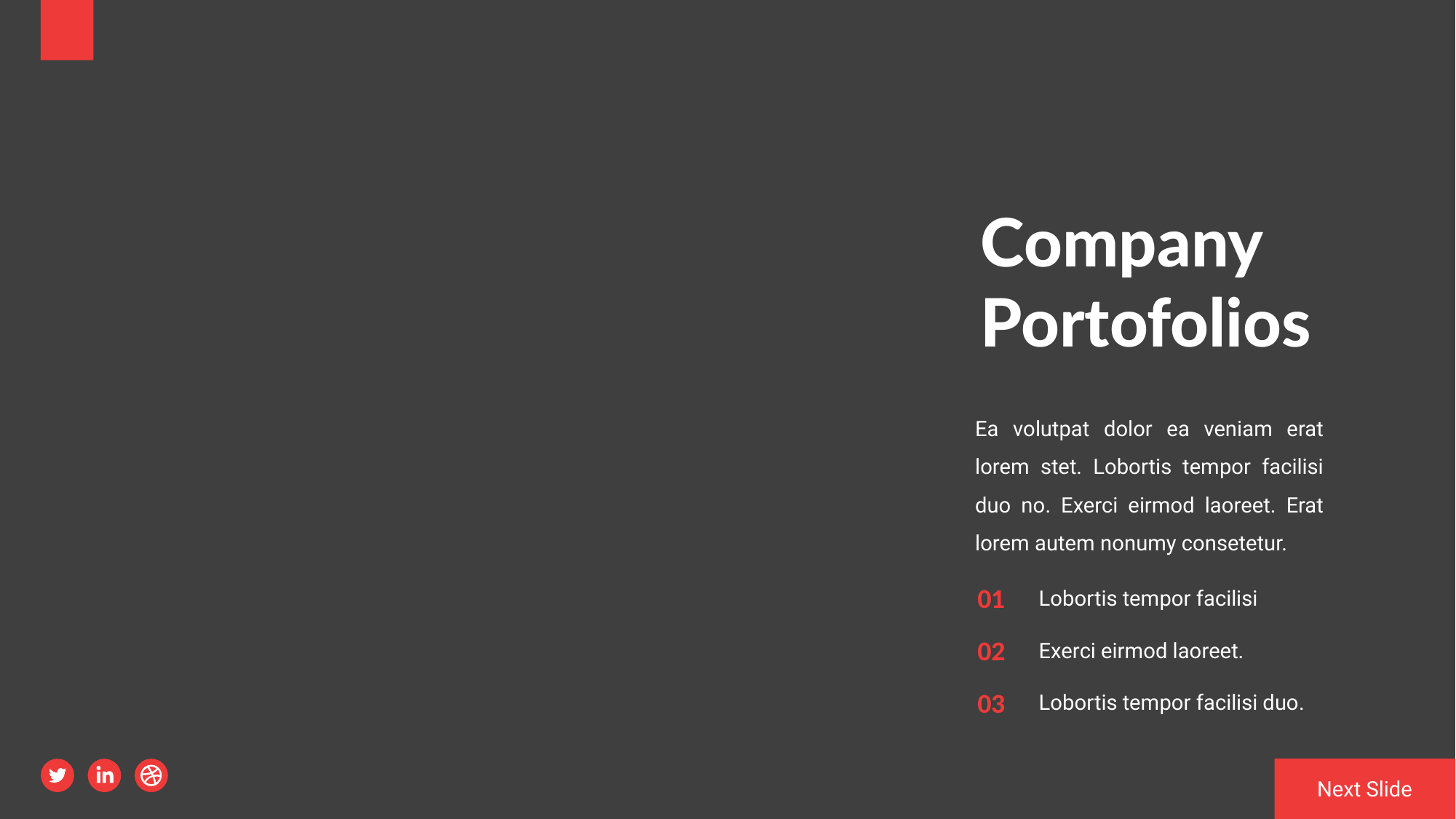

16

Company
Portofolios
Ea volutpat dolor ea veniam erat lorem stet. Lobortis tempor facilisi duo no. Exerci eirmod laoreet. Erat lorem autem nonumy consetetur.
01
Lobortis tempor facilisi
02
Exerci eirmod laoreet.
03
Lobortis tempor facilisi duo.

Next Slide